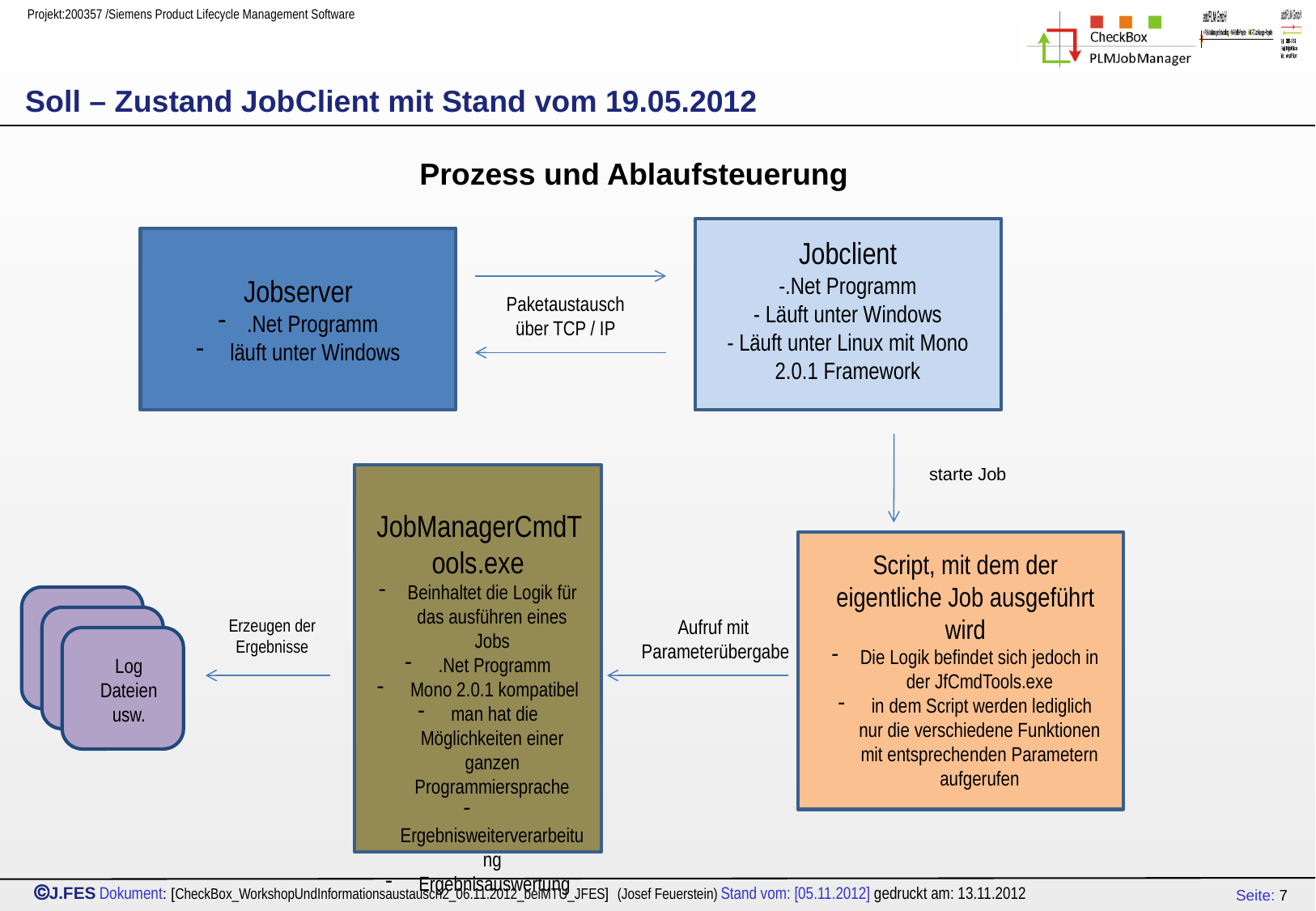

# Soll – Zustand JobClient mit Stand vom 19.05.2012
Prozess und Ablaufsteuerung

Jobclient
-.Net Programm
- Läuft unter Windows
- Läuft unter Linux mit Mono 2.0.1 Framework
Jobserver
.Net Programm
 läuft unter Windows
Paketaustausch über TCP / IP
starte Job

JobManagerCmdTools.exe
Beinhaltet die Logik für das ausführen eines Jobs
 .Net Programm
 Mono 2.0.1 kompatibel
 man hat die Möglichkeiten einer ganzen Programmiersprache
 Ergebnisweiterverarbeitung
 Ergebnisauswertung

Script, mit dem der eigentliche Job ausgeführt wird
Die Logik befindet sich jedoch in der JfCmdTools.exe
 in dem Script werden lediglich nur die verschiedene Funktionen mit entsprechenden Parametern aufgerufen

Erzeugen der Ergebnisse
Aufruf mit
Parameterübergabe

Log Dateien usw.